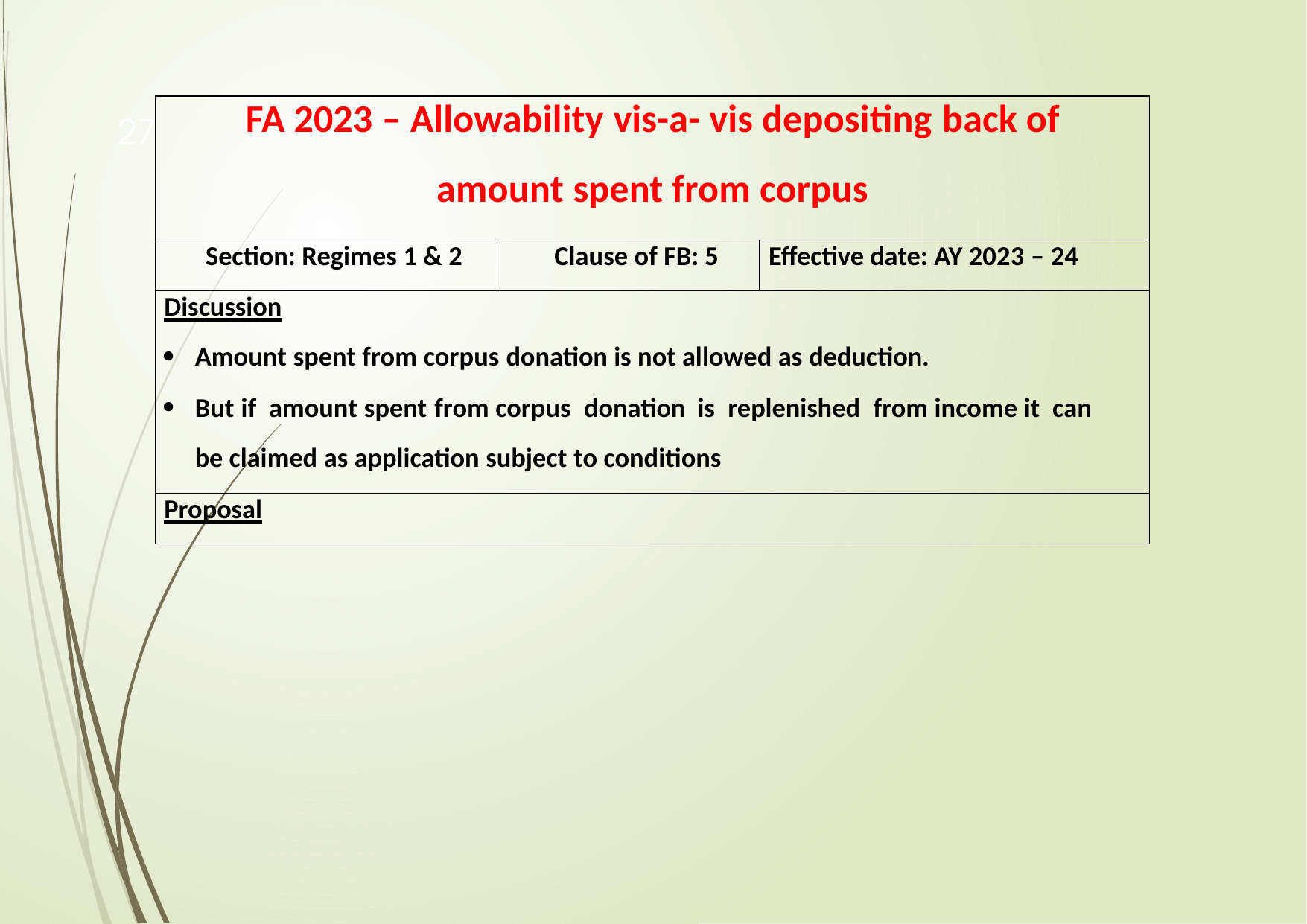

| FA 2023 – Allowability vis-a- vis depositing back of amount spent from corpus |  |  |
| --- | --- | --- |
| Section: Regimes 1 & 2 | Clause of FB: 5 | Effective date: AY 2023 – 24 |
| Discussion Amount spent from corpus donation is not allowed as deduction. But if amount spent from corpus donation is replenished from income it can be claimed as application subject to conditions |  |  |
| Proposal |  |  |
27